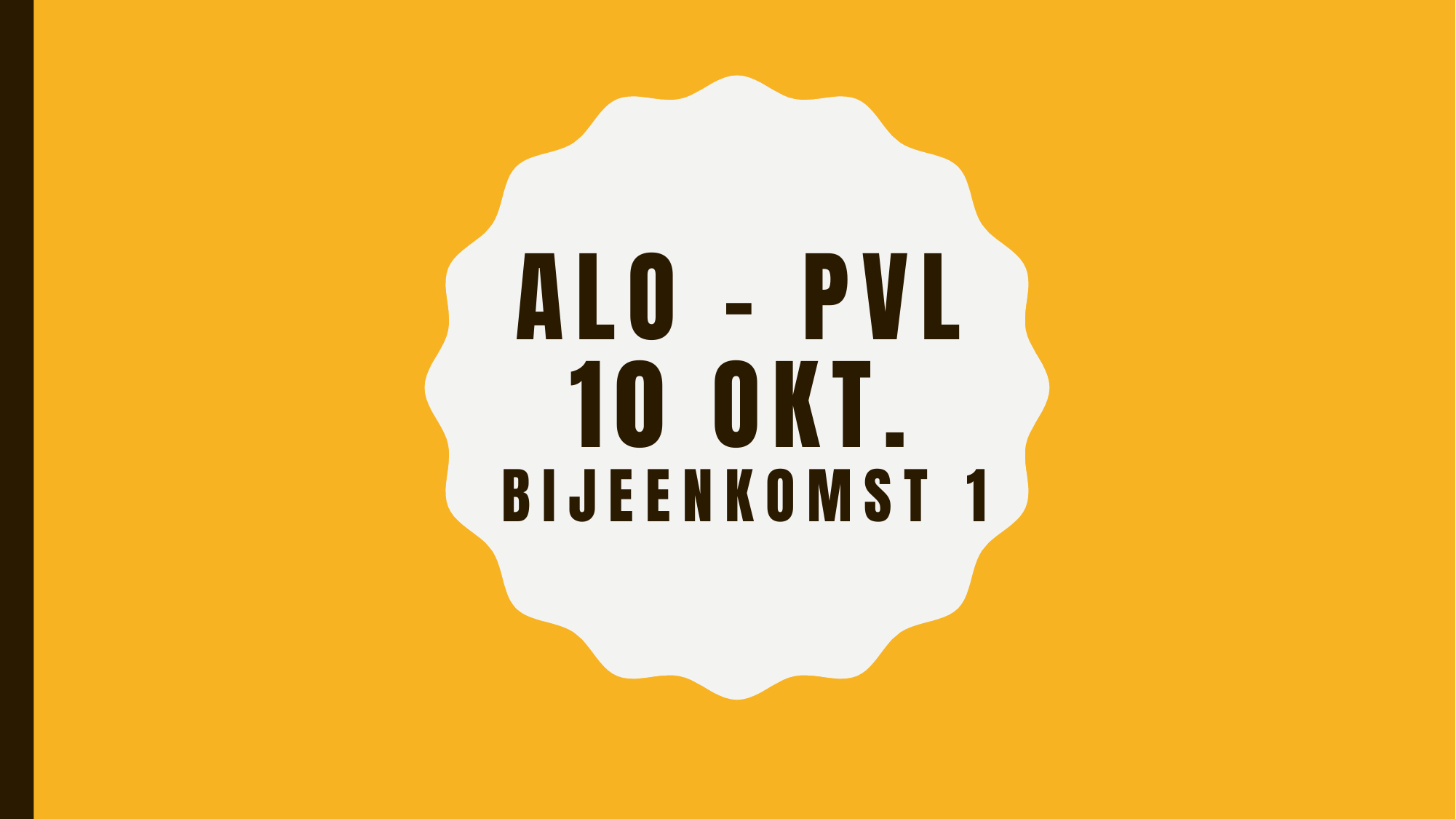

# ALO – PvL 10 okt. Bijeenkomst 1